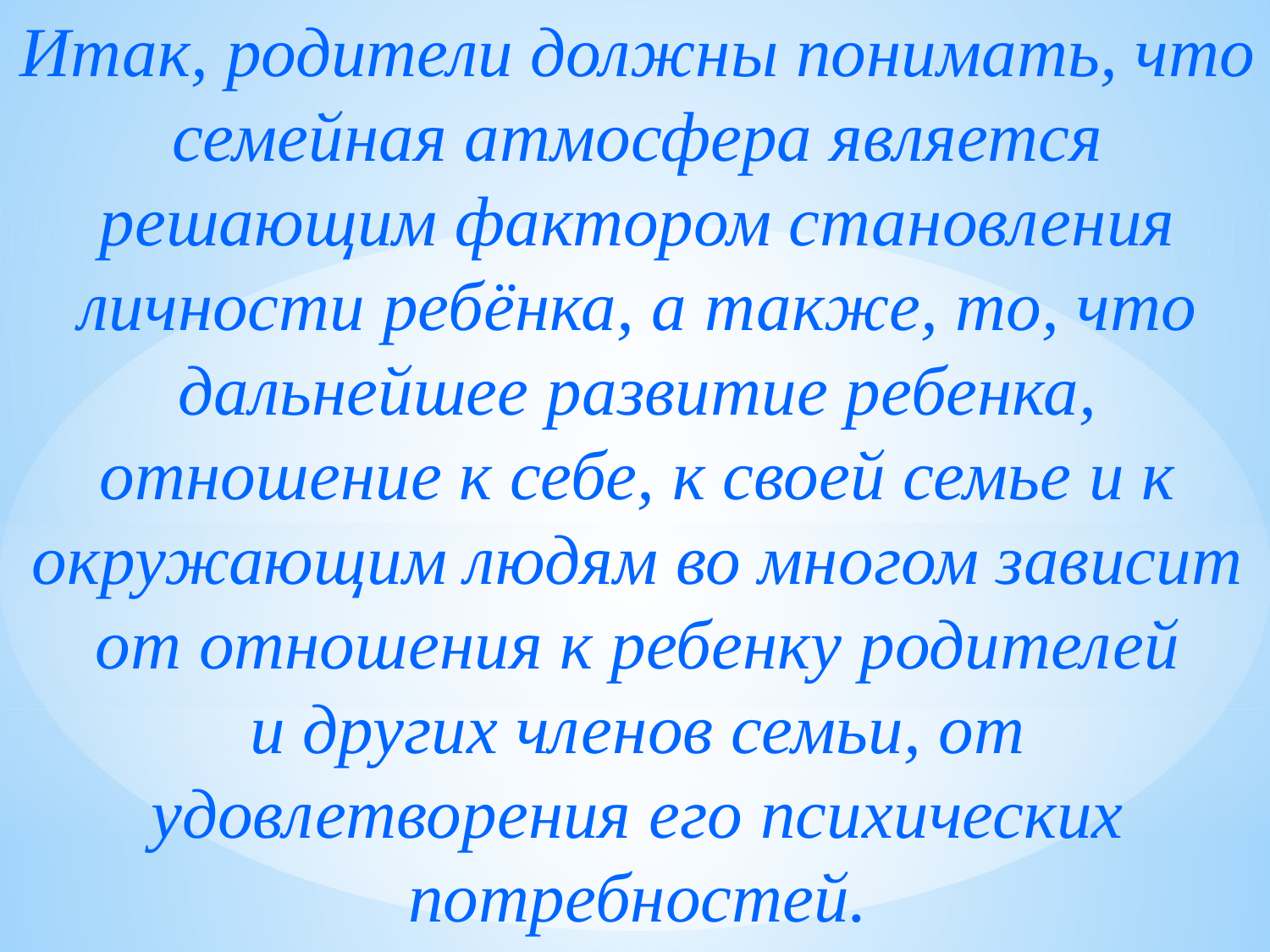

Итак, родители должны понимать, что семейная атмосфера является решающим фактором становления личности ребёнка, а также, то, что дальнейшее развитие ребенка, отношение к себе, к своей семье и к окружающим людям во многом зависит от отношения к ребенку родителей и других членов семьи, от удовлетворения его психических потребностей.